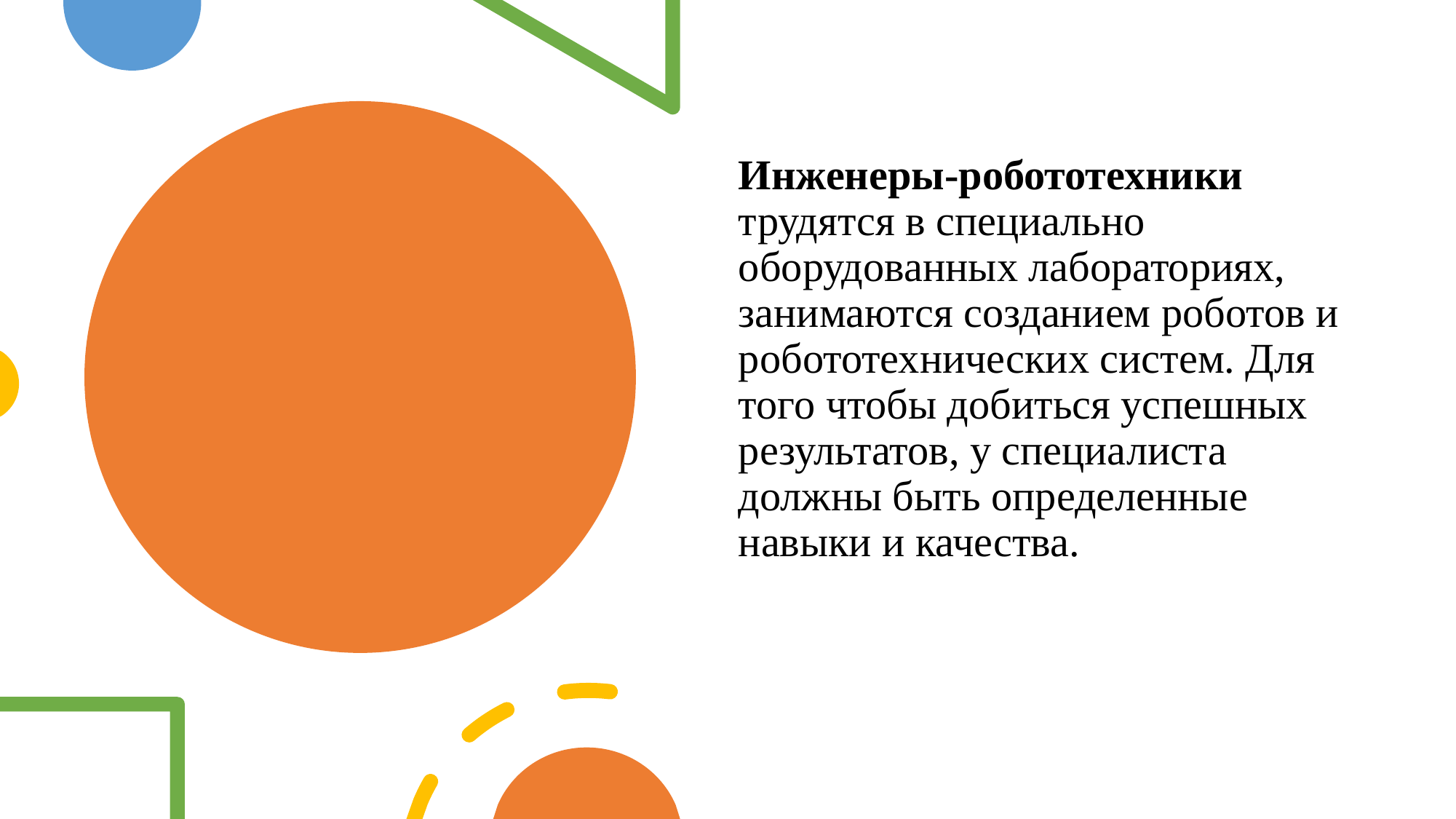

Инженеры-робототехники трудятся в специально оборудованных лабораториях, занимаются созданием роботов и робототехнических систем. Для того чтобы добиться успешных результатов, у специалиста должны быть определенные навыки и качества.